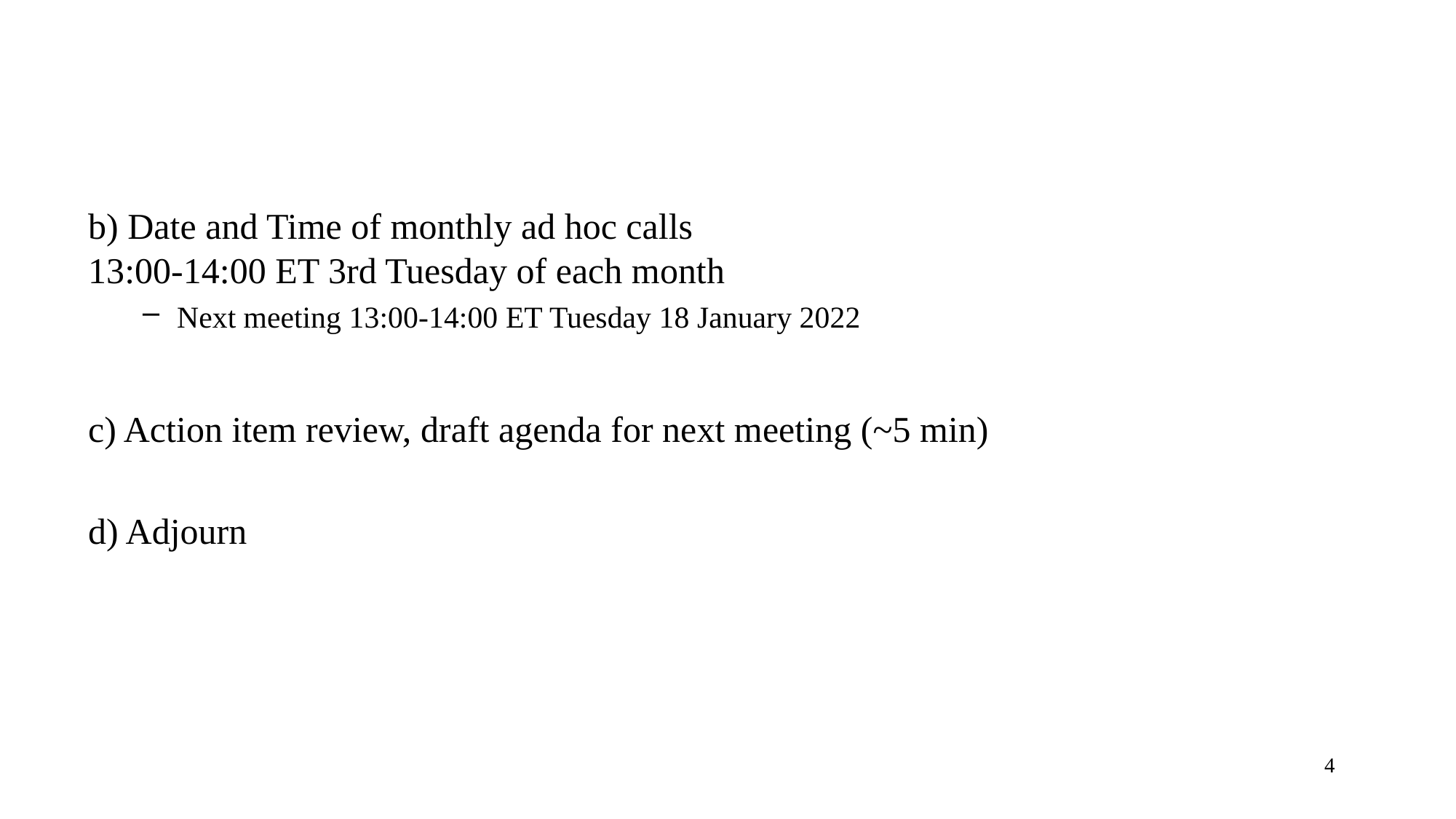

b) Date and Time of monthly ad hoc calls
13:00-14:00 ET 3rd Tuesday of each month
Next meeting 13:00-14:00 ET Tuesday 18 January 2022

c) Action item review, draft agenda for next meeting (~5 min)

d) Adjourn

4